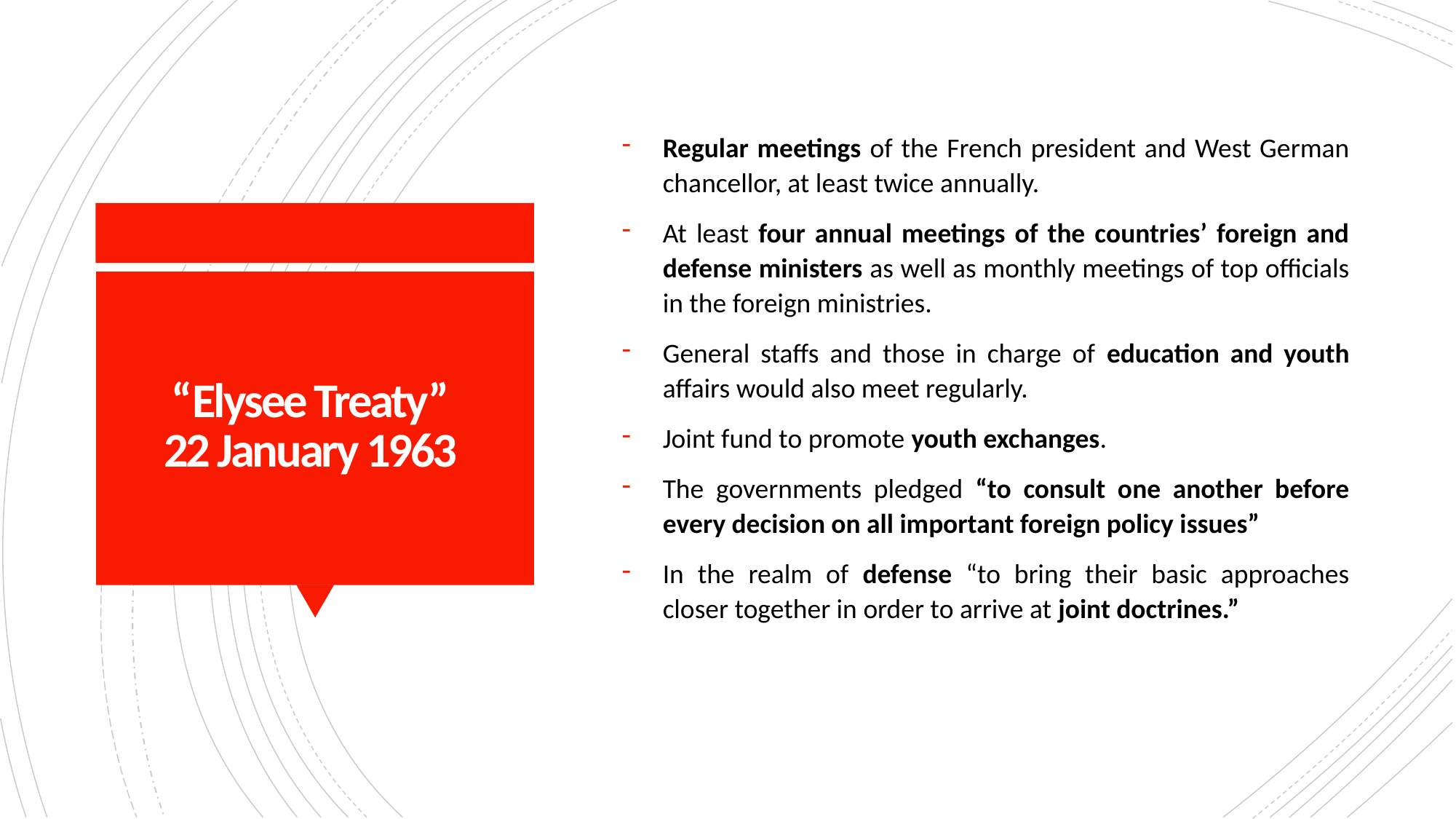

Regular meetings of the French president and West German chancellor, at least twice annually.
At least four annual meetings of the countries’ foreign and defense ministers as well as monthly meetings of top officials in the foreign ministries.
General staffs and those in charge of education and youth affairs would also meet regularly.
Joint fund to promote youth exchanges.
The governments pledged “to consult one another before every decision on all important foreign policy issues”
In the realm of defense “to bring their basic approaches closer together in order to arrive at joint doctrines.”

# “Elysee Treaty” 22 January 1963